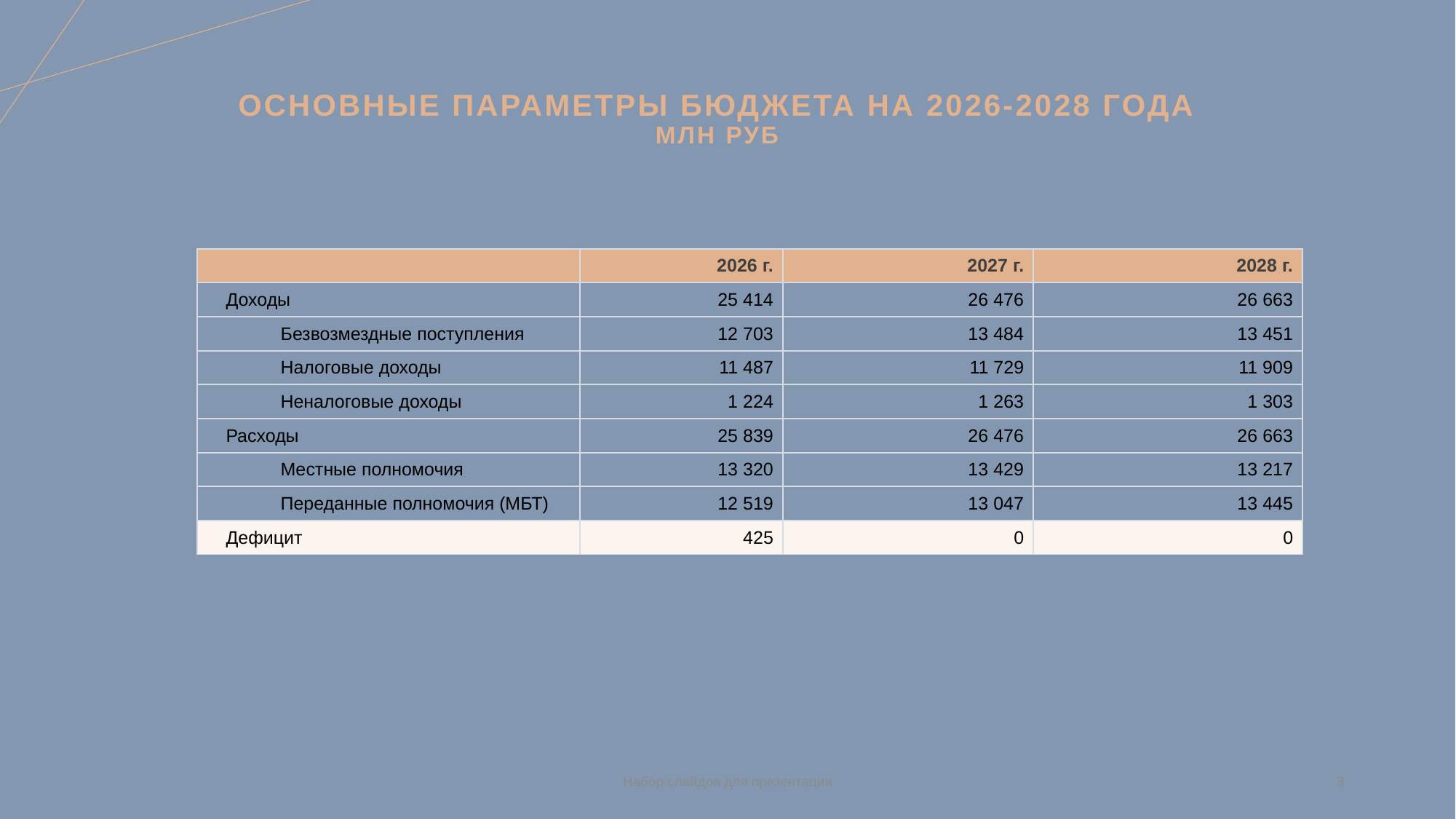

# Основные параметры бюджета на 2026-2028 года млн руб
|  | 2026 г. | 2027 г. | 2028 г. |
| --- | --- | --- | --- |
| Доходы | 25 414 | 26 476 | 26 663 |
| Безвозмездные поступления | 12 703 | 13 484 | 13 451 |
| Налоговые доходы | 11 487 | 11 729 | 11 909 |
| Неналоговые доходы | 1 224 | 1 263 | 1 303 |
| Расходы | 25 839 | 26 476 | 26 663 |
| Местные полномочия | 13 320 | 13 429 | 13 217 |
| Переданные полномочия (МБТ) | 12 519 | 13 047 | 13 445 |
| Дефицит | 425 | 0 | 0 |
Набор слайдов для презентации
3